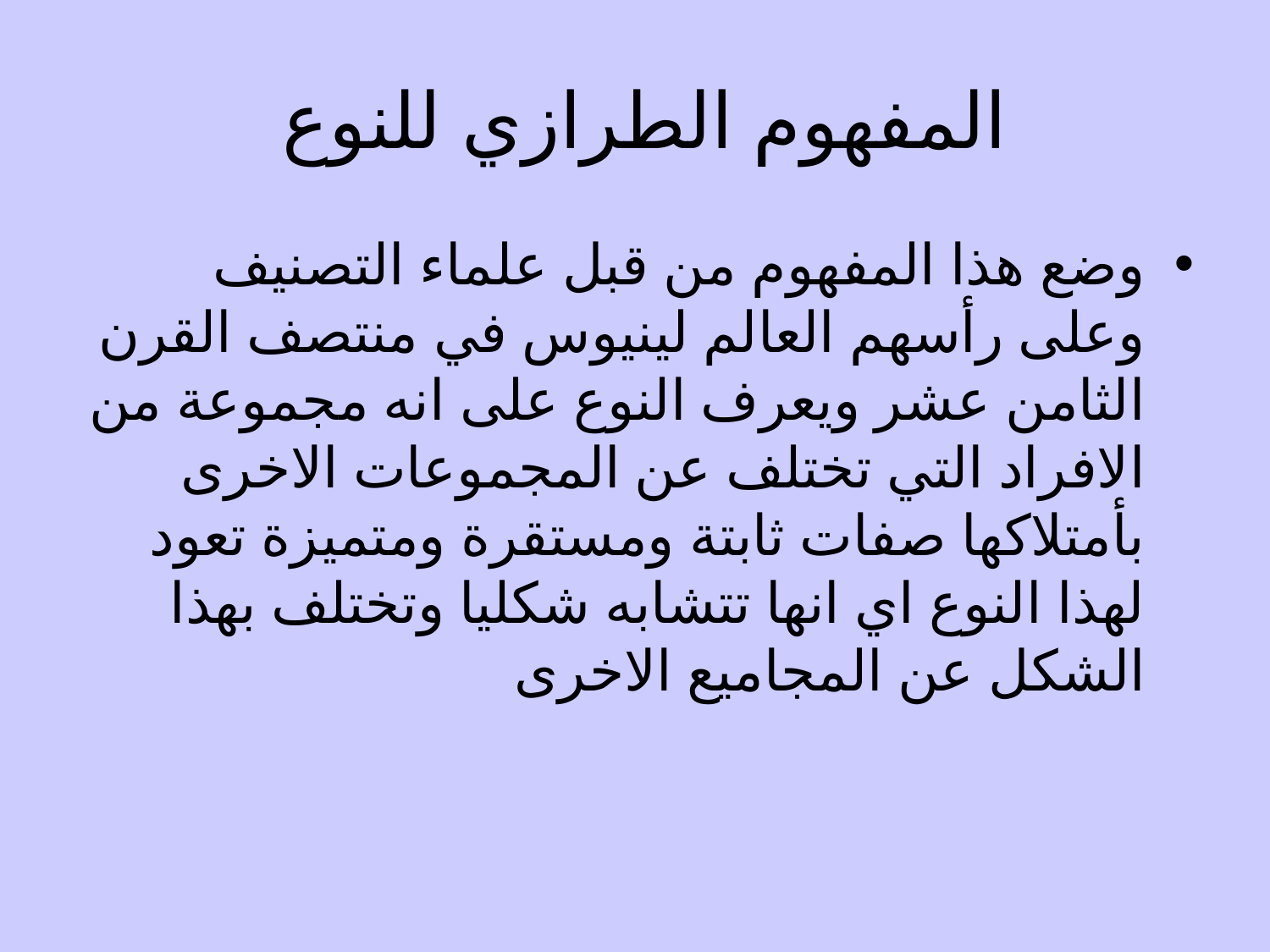

# المفهوم الطرازي للنوع
وضع هذا المفهوم من قبل علماء التصنيف وعلى رأسهم العالم لينيوس في منتصف القرن الثامن عشر ويعرف النوع على انه مجموعة من الافراد التي تختلف عن المجموعات الاخرى بأمتلاكها صفات ثابتة ومستقرة ومتميزة تعود لهذا النوع اي انها تتشابه شكليا وتختلف بهذا الشكل عن المجاميع الاخرى